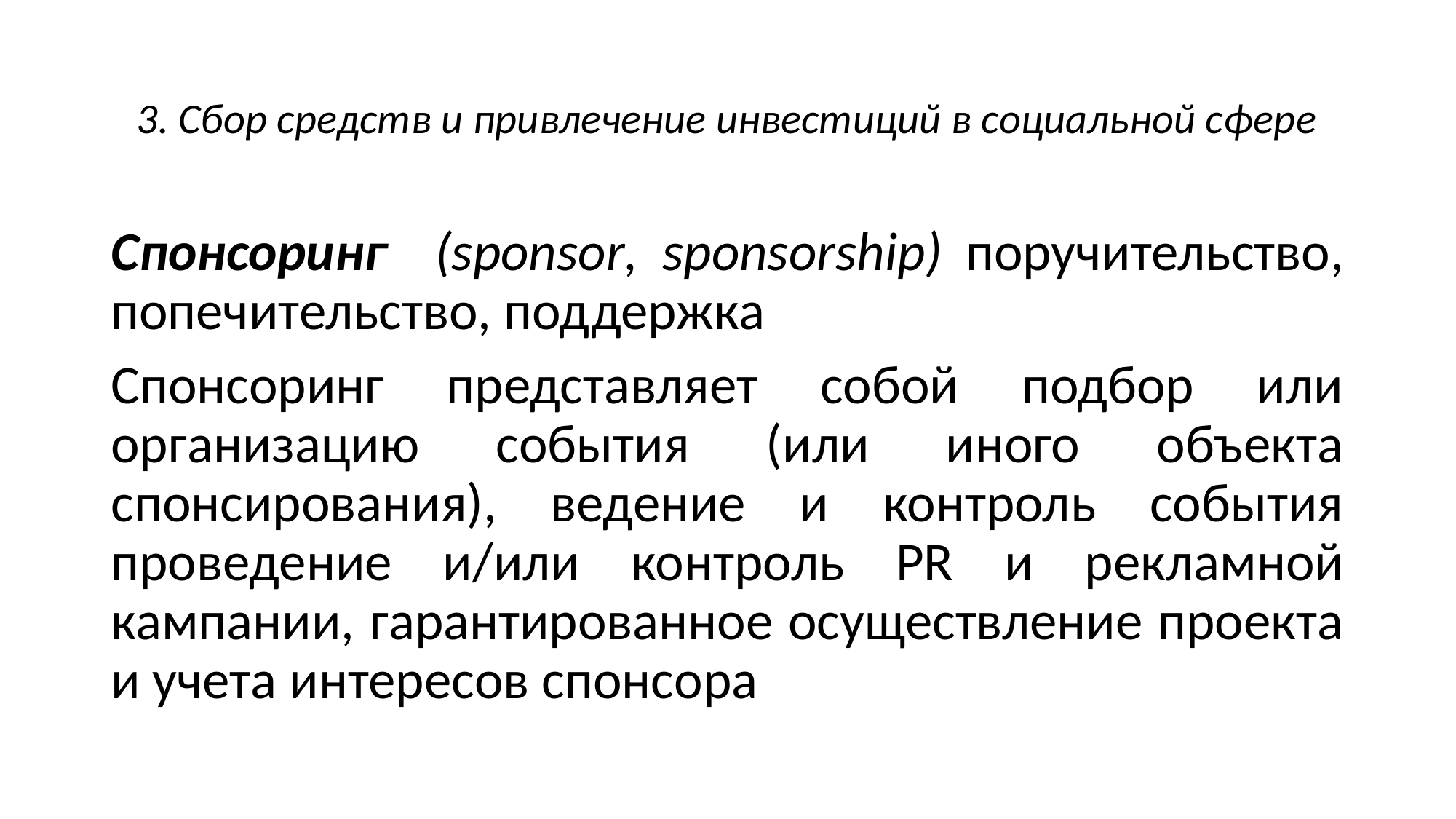

# 3. Сбор средств и привлечение инвестиций в социальной сфере
Спонсоринг  (sponsor, sponsorship) поручительство, попечительство, поддержка
Спонсоринг представляет собой подбор или организацию события (или иного объекта спонсирования), ведение и контроль события проведение и/или контроль PR и рекламной кампании, гарантированное осуществление проекта и учета интересов спонсора